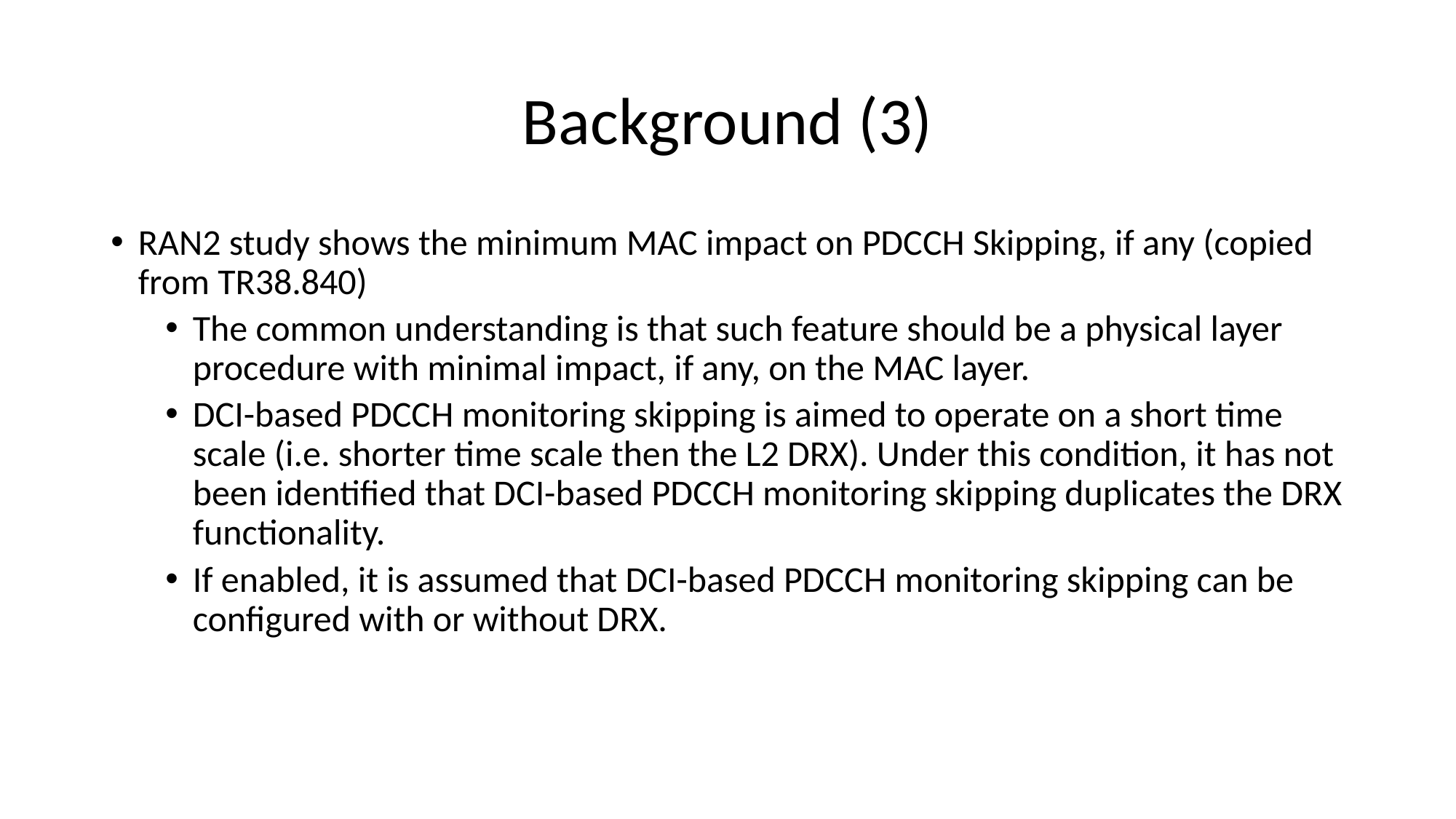

# Background (3)
RAN2 study shows the minimum MAC impact on PDCCH Skipping, if any (copied from TR38.840)
The common understanding is that such feature should be a physical layer procedure with minimal impact, if any, on the MAC layer.
DCI-based PDCCH monitoring skipping is aimed to operate on a short time scale (i.e. shorter time scale then the L2 DRX). Under this condition, it has not been identified that DCI-based PDCCH monitoring skipping duplicates the DRX functionality.
If enabled, it is assumed that DCI-based PDCCH monitoring skipping can be configured with or without DRX.